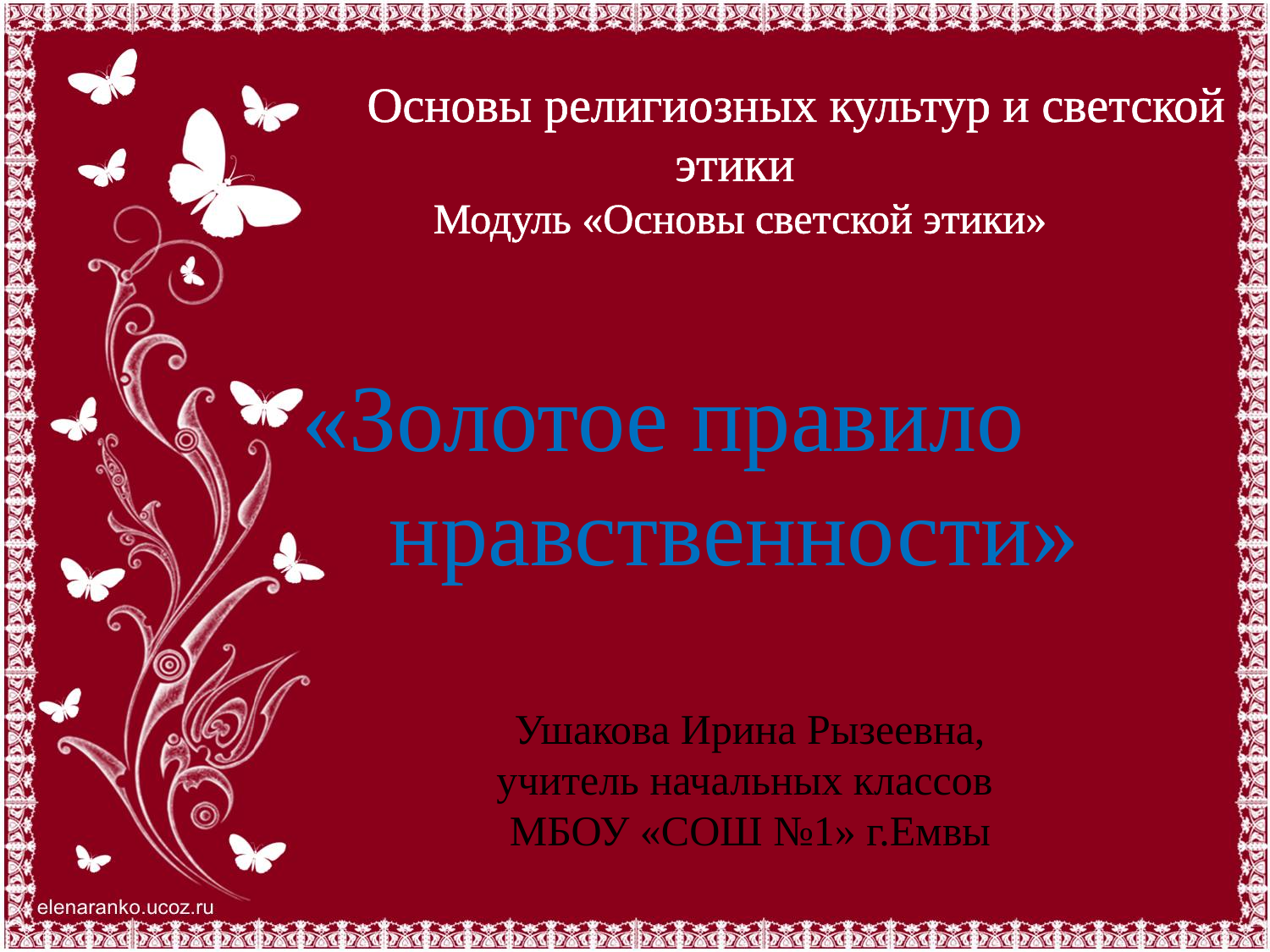

Основы религиозных культур и светской этики
 Модуль «Основы светской этики»

«Золотое правило       нравственности»
Ушакова Ирина Рызеевна,
учитель начальных классов
МБОУ «СОШ №1» г.Емвы